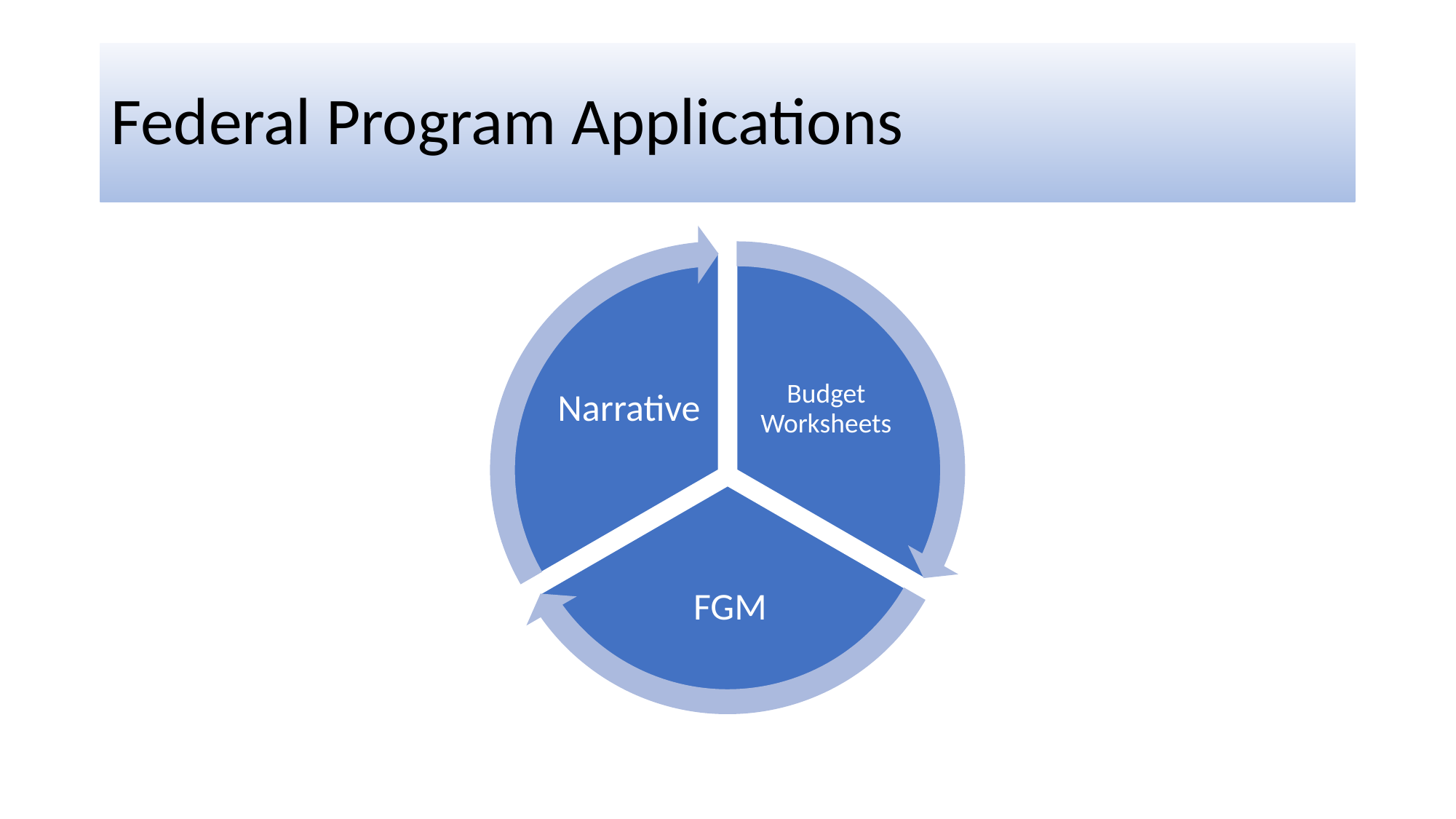

# Federal Program Applications

Narrative
Budget Worksheets
FGM